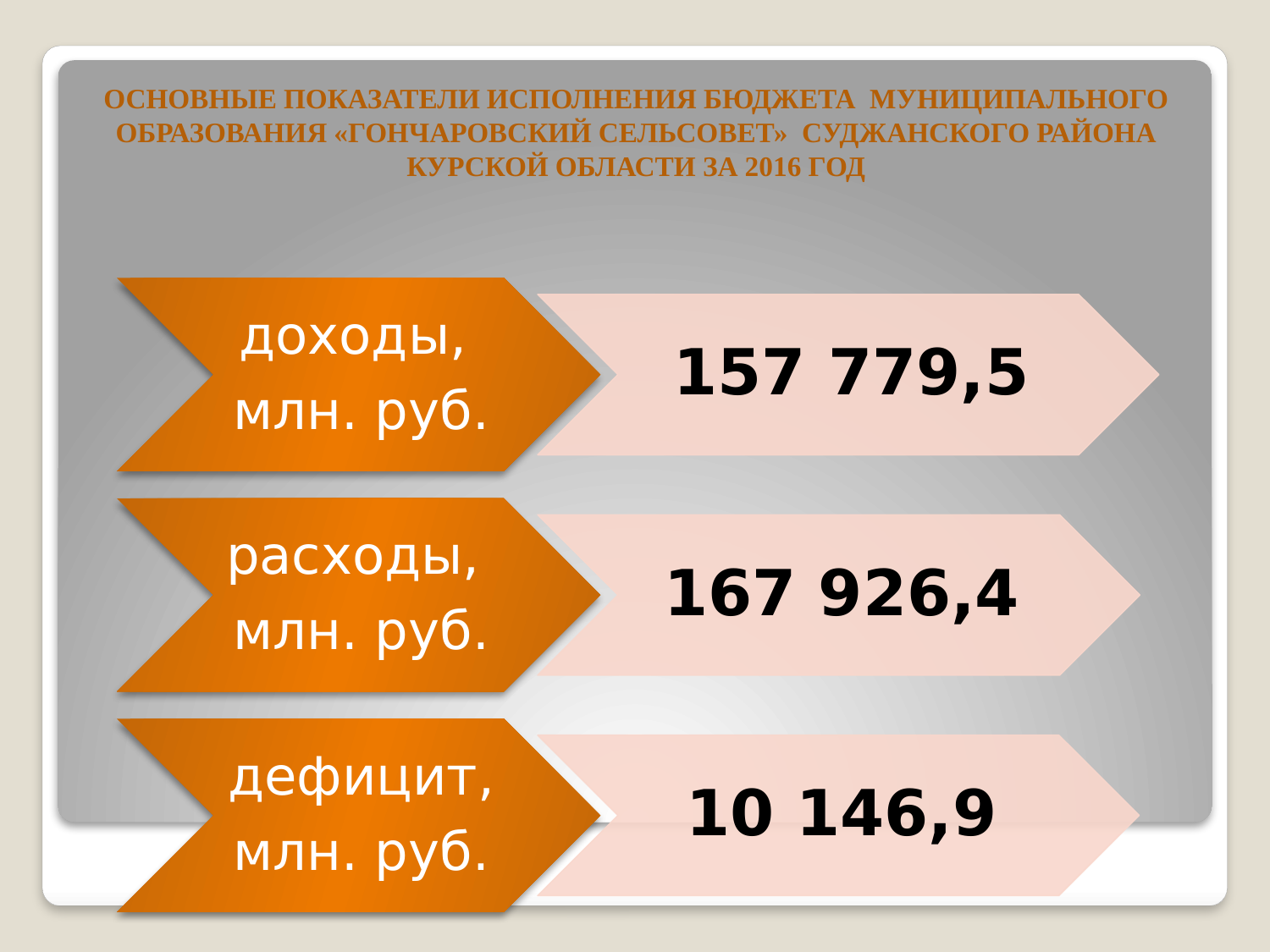

# Основные показатели исполнения бюджета  муниципального образования «Гончаровский сельсовет»  суджанского района Курской области за 2016 год
доходы,
млн. руб.
157 779,5
расходы,
млн. руб.
167 926,4
дефицит,
млн. руб.
10 146,9